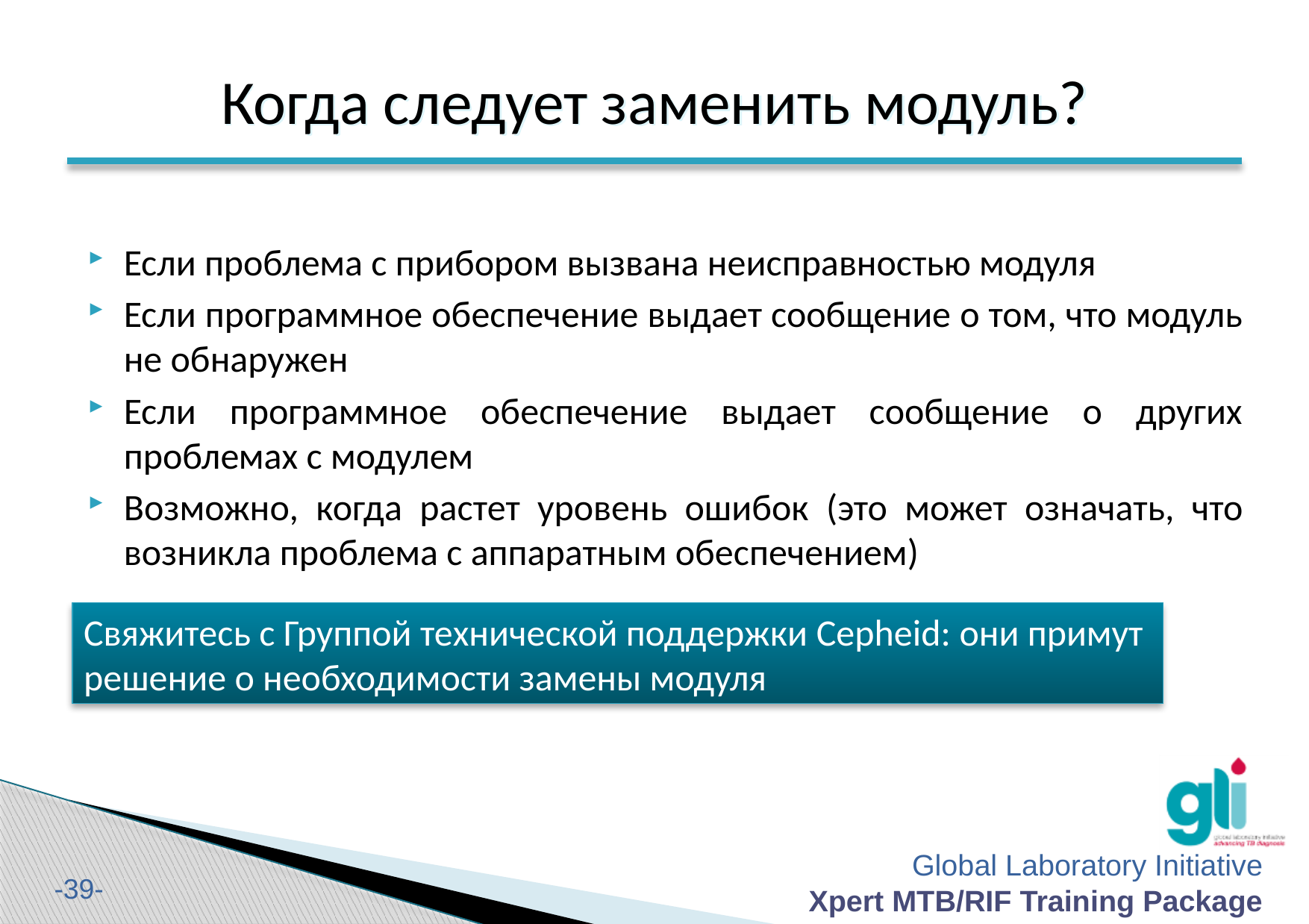

# Когда следует заменить модуль?
Если проблема с прибором вызвана неисправностью модуля
Если программное обеспечение выдает сообщение о том, что модуль не обнаружен
Если программное обеспечение выдает сообщение о других проблемах с модулем
Возможно, когда растет уровень ошибок (это может означать, что возникла проблема с аппаратным обеспечением)

Свяжитесь с Группой технической поддержки Cepheid: они примут решение о необходимости замены модуля